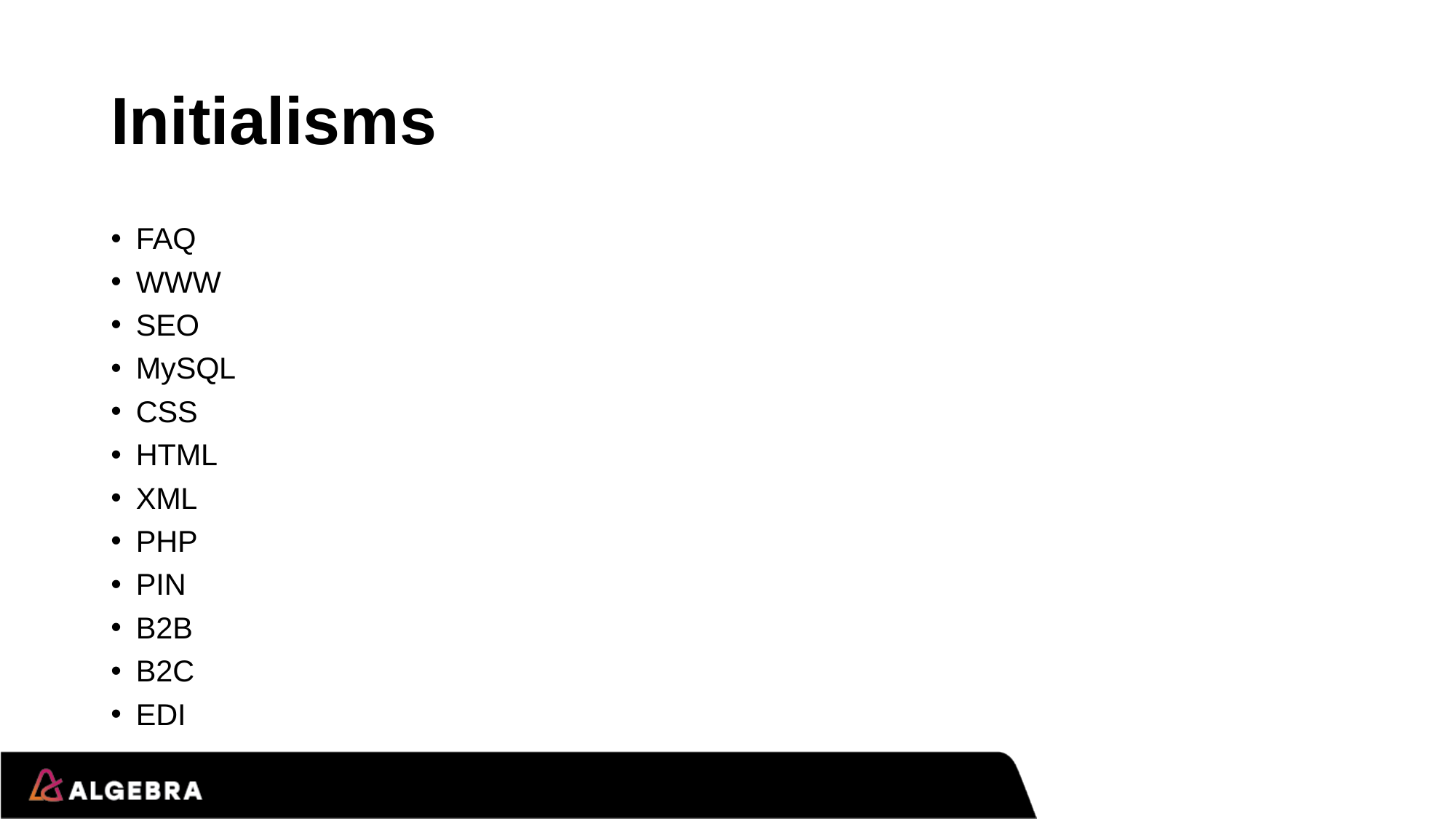

# Initialisms
FAQ
WWW
SEO
MySQL
CSS
HTML
XML
PHP
PIN
B2B
B2C
EDI